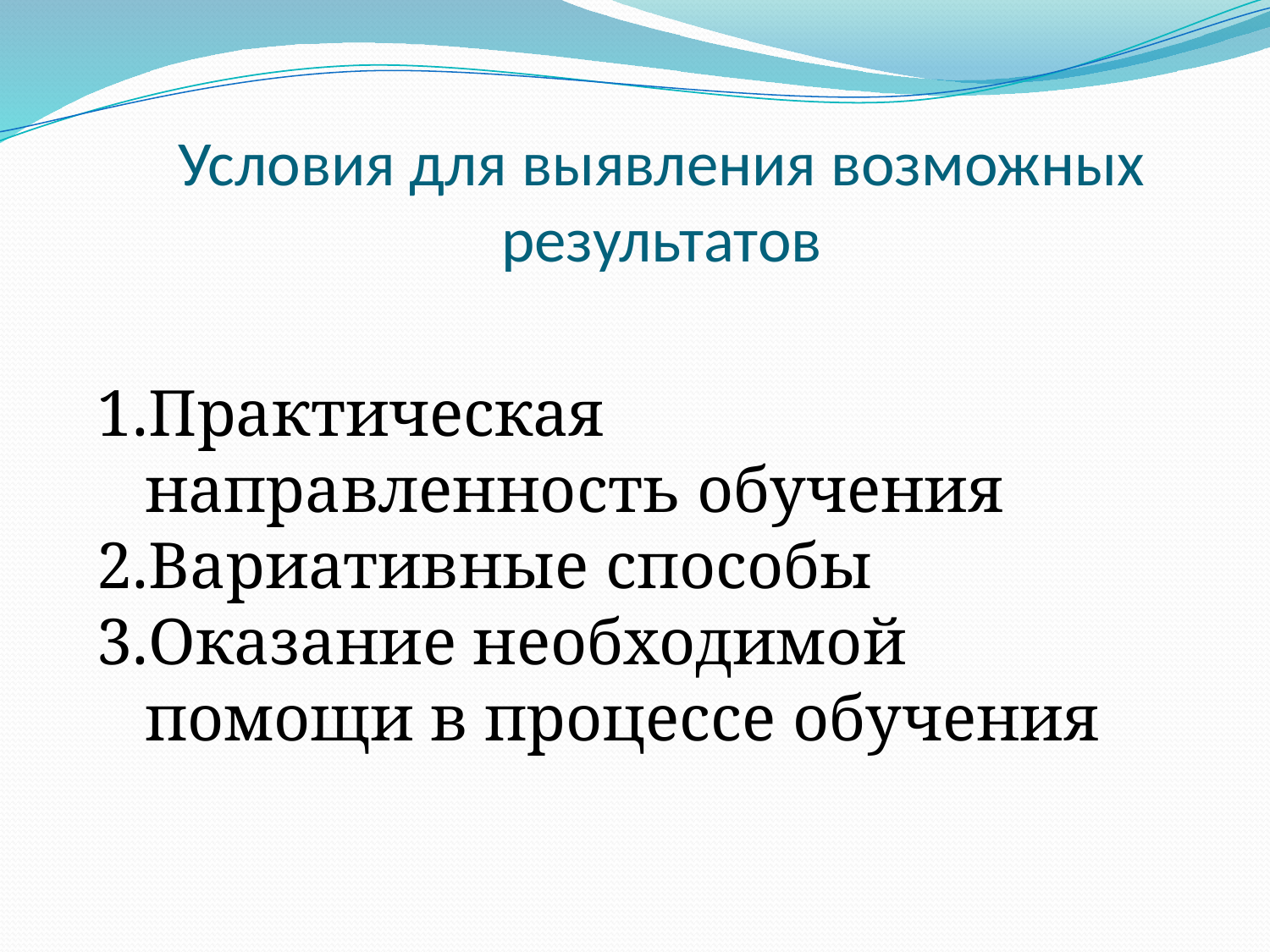

# Условия для выявления возможных результатов
Практическая направленность обучения
Вариативные способы
Оказание необходимой помощи в процессе обучения